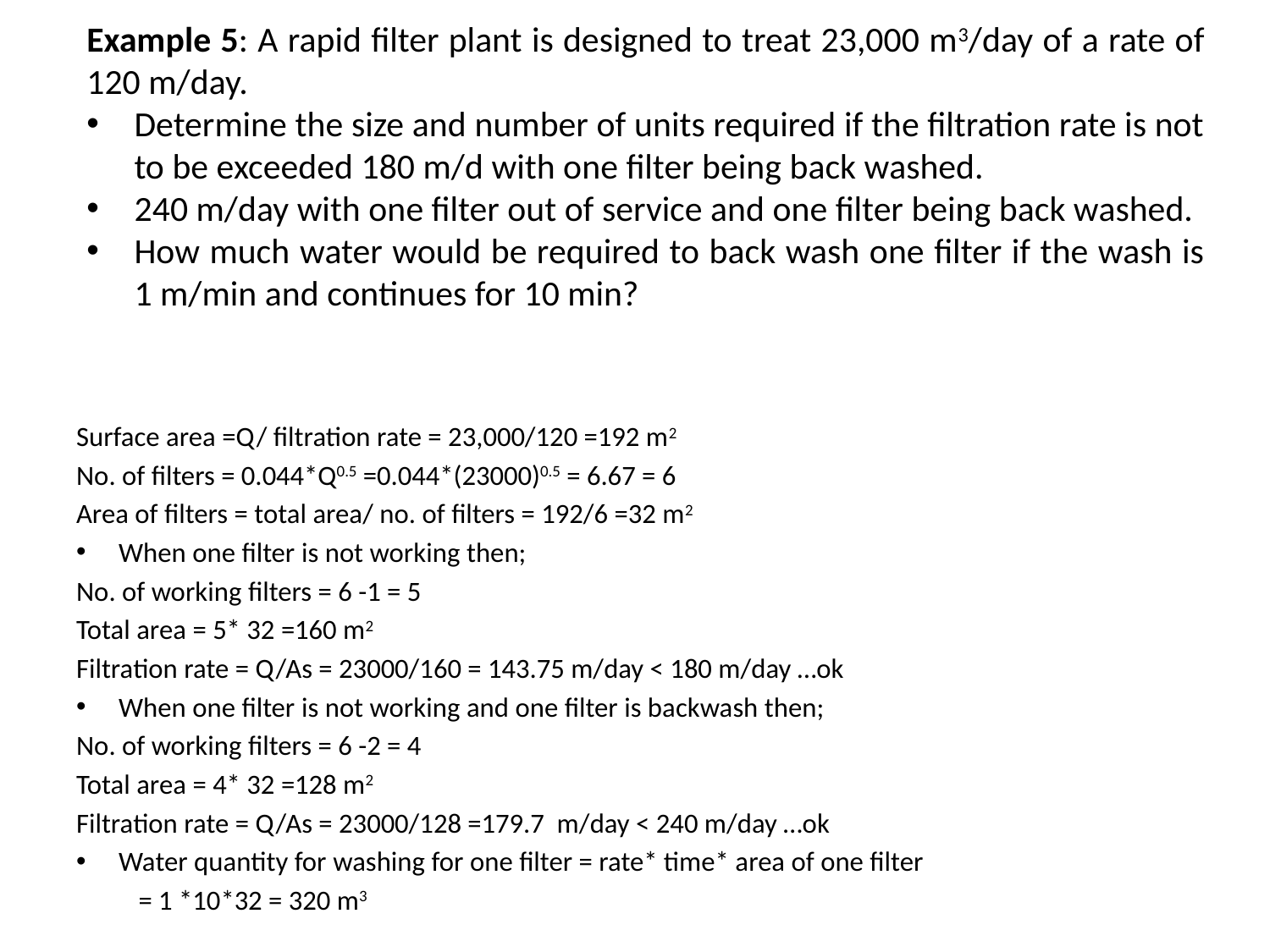

Example 5: A rapid filter plant is designed to treat 23,000 m3/day of a rate of 120 m/day.
Determine the size and number of units required if the filtration rate is not to be exceeded 180 m/d with one filter being back washed.
240 m/day with one filter out of service and one filter being back washed.
How much water would be required to back wash one filter if the wash is 1 m/min and continues for 10 min?
Surface area =Q/ filtration rate = 23,000/120 =192 m2
No. of filters = 0.044*Q0.5 =0.044*(23000)0.5 = 6.67 = 6
Area of filters = total area/ no. of filters = 192/6 =32 m2
When one filter is not working then;
No. of working filters = 6 -1 = 5
Total area = 5* 32 =160 m2
Filtration rate = Q/As = 23000/160 = 143.75 m/day < 180 m/day …ok
When one filter is not working and one filter is backwash then;
No. of working filters = 6 -2 = 4
Total area = 4* 32 =128 m2
Filtration rate = Q/As = 23000/128 =179.7  m/day < 240 m/day …ok
Water quantity for washing for one filter = rate* time* area of one filter
				= 1 *10*32 = 320 m3